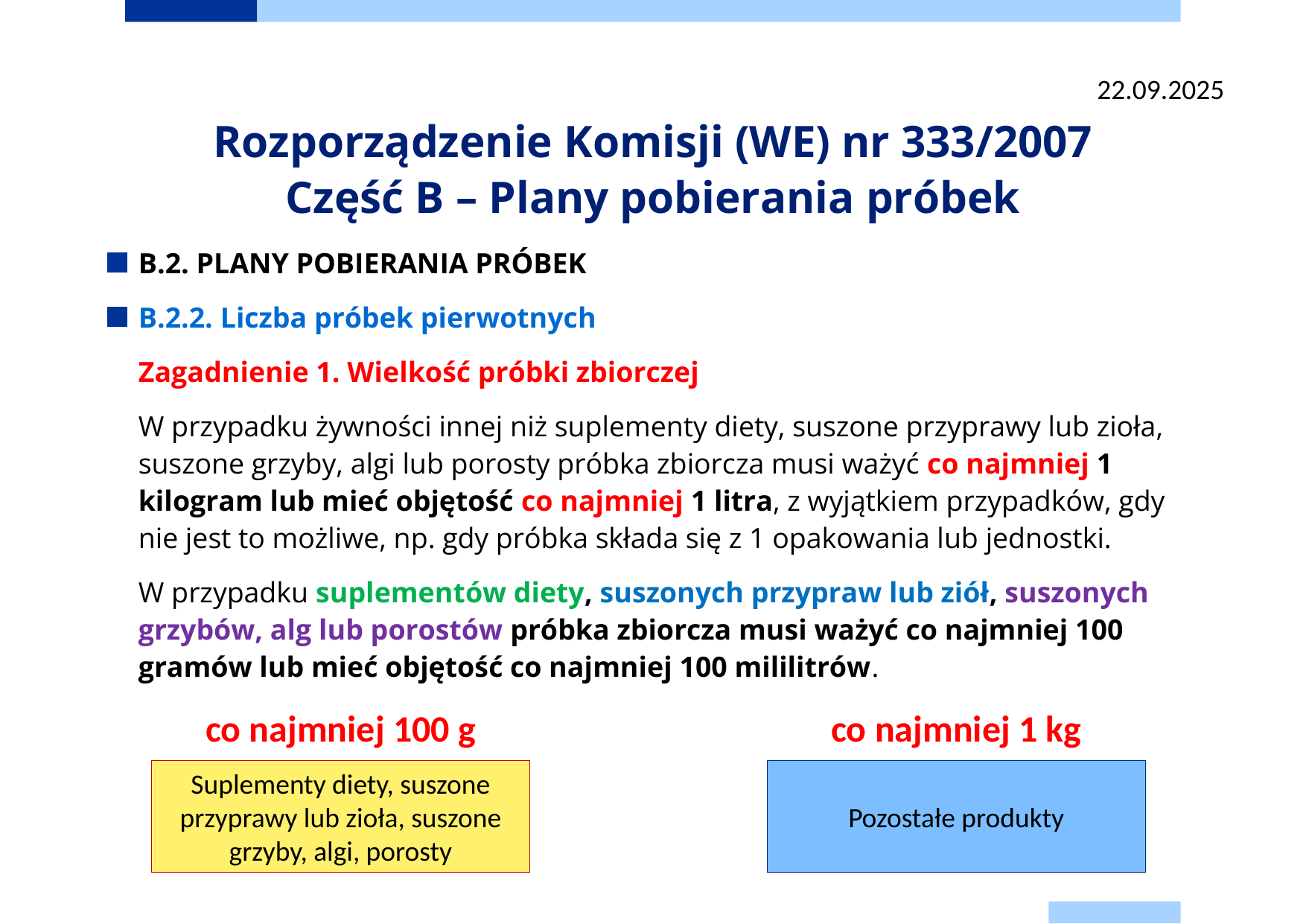

22.09.2025
# Rozporządzenie Komisji (WE) nr 333/2007 Część B – Plany pobierania próbek
B.2. PLANY POBIERANIA PRÓBEK
B.2.2. Liczba próbek pierwotnych
	Zagadnienie 1. Wielkość próbki zbiorczej
	W przypadku żywności innej niż suplementy diety, suszone przyprawy lub zioła, suszone grzyby, algi lub porosty próbka zbiorcza musi ważyć co najmniej 1 kilogram lub mieć objętość co najmniej 1 litra, z wyjątkiem przypadków, gdy nie jest to możliwe, np. gdy próbka składa się z 1 opakowania lub jednostki.
	W przypadku suplementów diety, suszonych przypraw lub ziół, suszonych grzybów, alg lub porostów próbka zbiorcza musi ważyć co najmniej 100 gramów lub mieć objętość co najmniej 100 mililitrów.

co najmniej 100 g
co najmniej 1 kg
Suplementy diety, suszone przyprawy lub zioła, suszone grzyby, algi, porosty

Pozostałe produkty